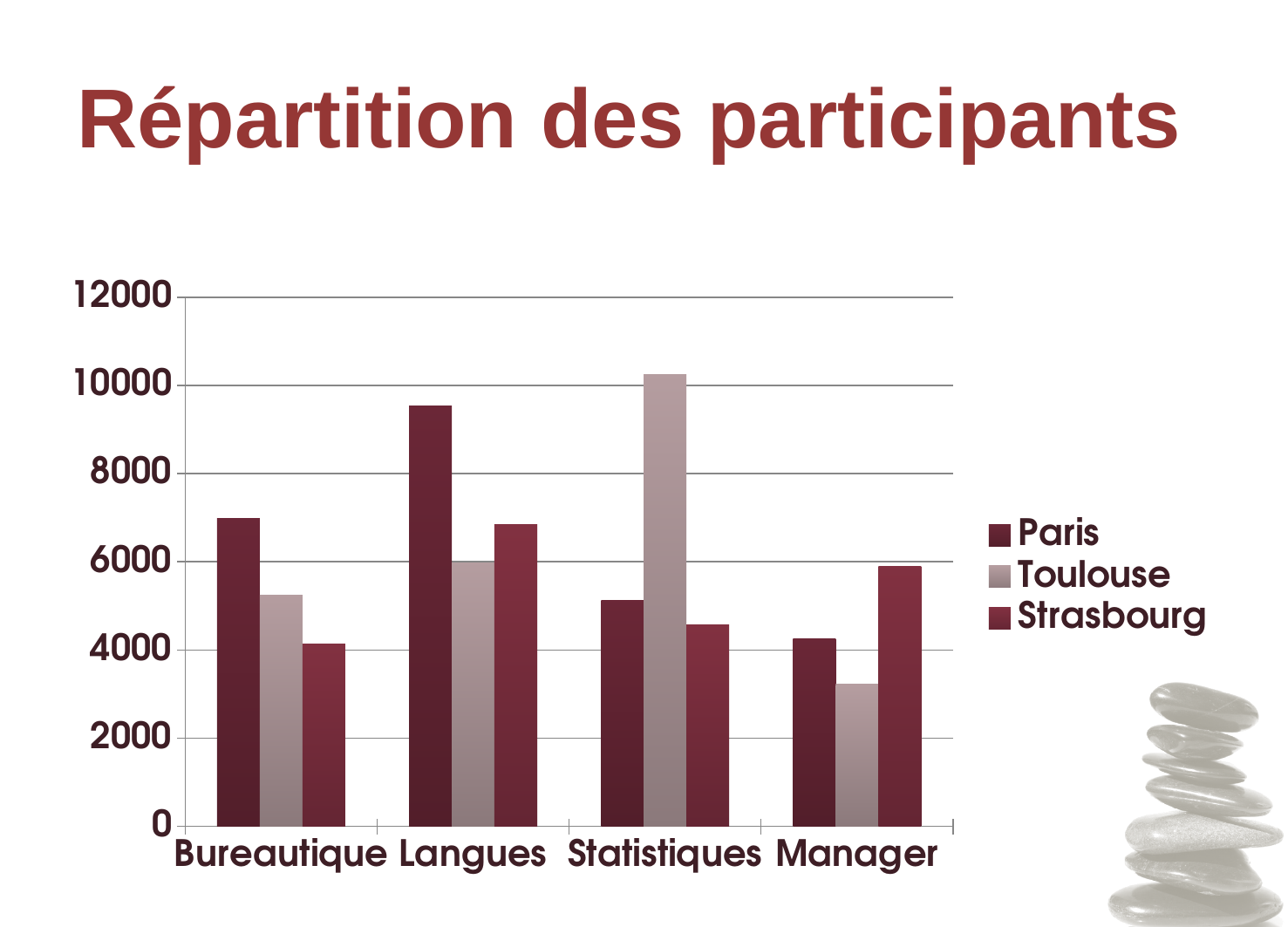

# Répartition des participants

### Chart

| Category | Toulouse | Strasbourg | Paris |
|---|---|---|---|
| Bureautique | 5241.0 | 4125.0 | 6987.0 |
| Langues | 5968.0 | 6854.0 | 9526.0 |
| Statistiques | 10235.0 | 4569.0 | 5127.0 |
| Manager | 3216.0 | 5895.0 | 4256.0 |